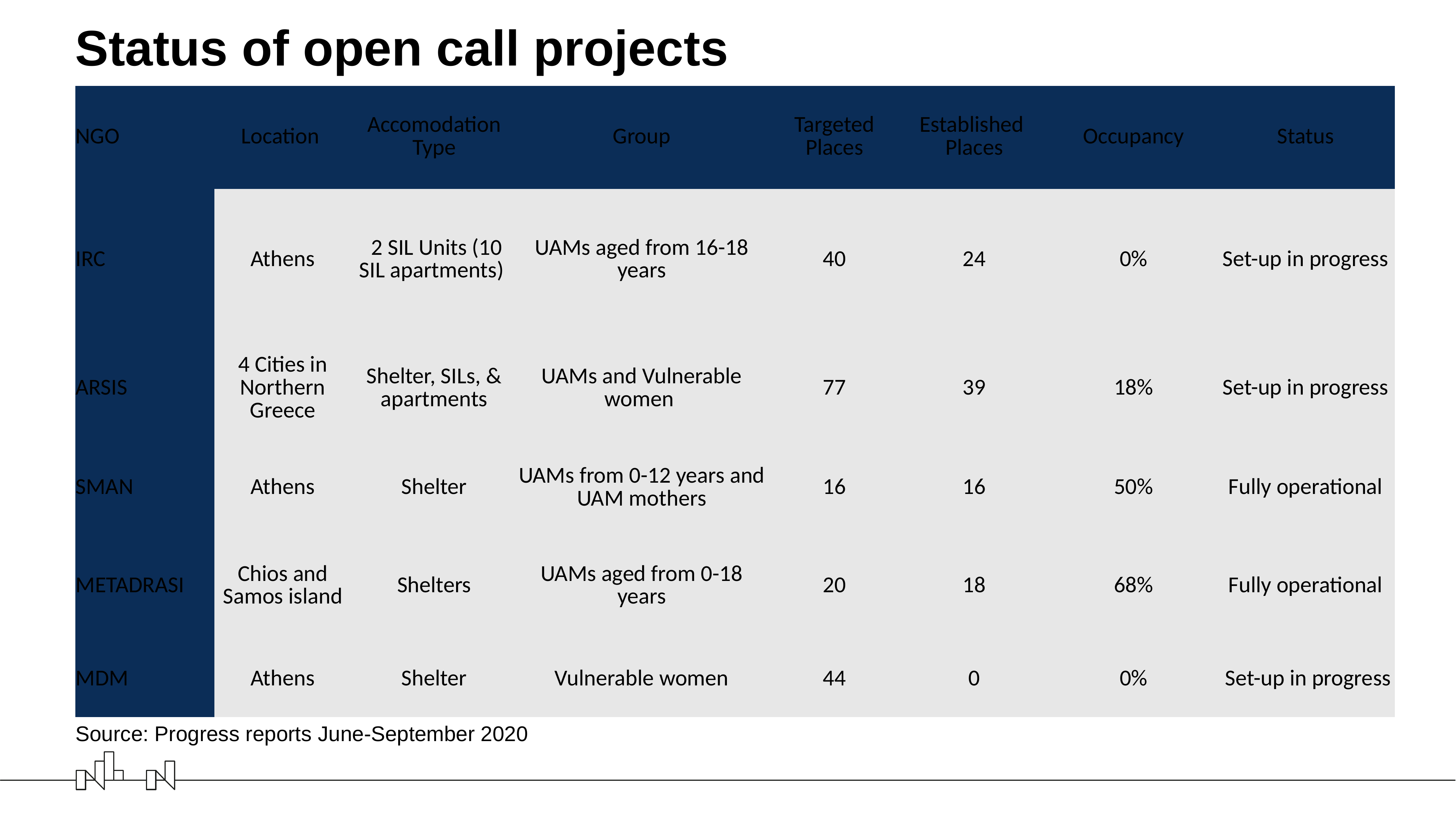

# Status of open call projects
| NGO | Location | Accomodation Type | Group | Targeted Places | Established Places | Occupancy | Status |
| --- | --- | --- | --- | --- | --- | --- | --- |
| IRC | Athens | 2 SIL Units (10 SIL apartments) | UAMs aged from 16-18 years | 40 | 24 | 0% | Set-up in progress |
| ARSIS | 4 Cities in Northern Greece | Shelter, SILs, & apartments | UAMs and Vulnerable women | 77 | 39 | 18% | Set-up in progress |
| SMAN | Athens | Shelter | UAMs from 0-12 years and UAM mothers | 16 | 16 | 50% | Fully operational |
| METADRASI | Chios and Samos island | Shelters | UAMs aged from 0-18 years | 20 | 18 | 68% | Fully operational |
| MDM | Athens | Shelter | Vulnerable women | 44 | 0 | 0% | Set-up in progress |
Source: Progress reports June-September 2020